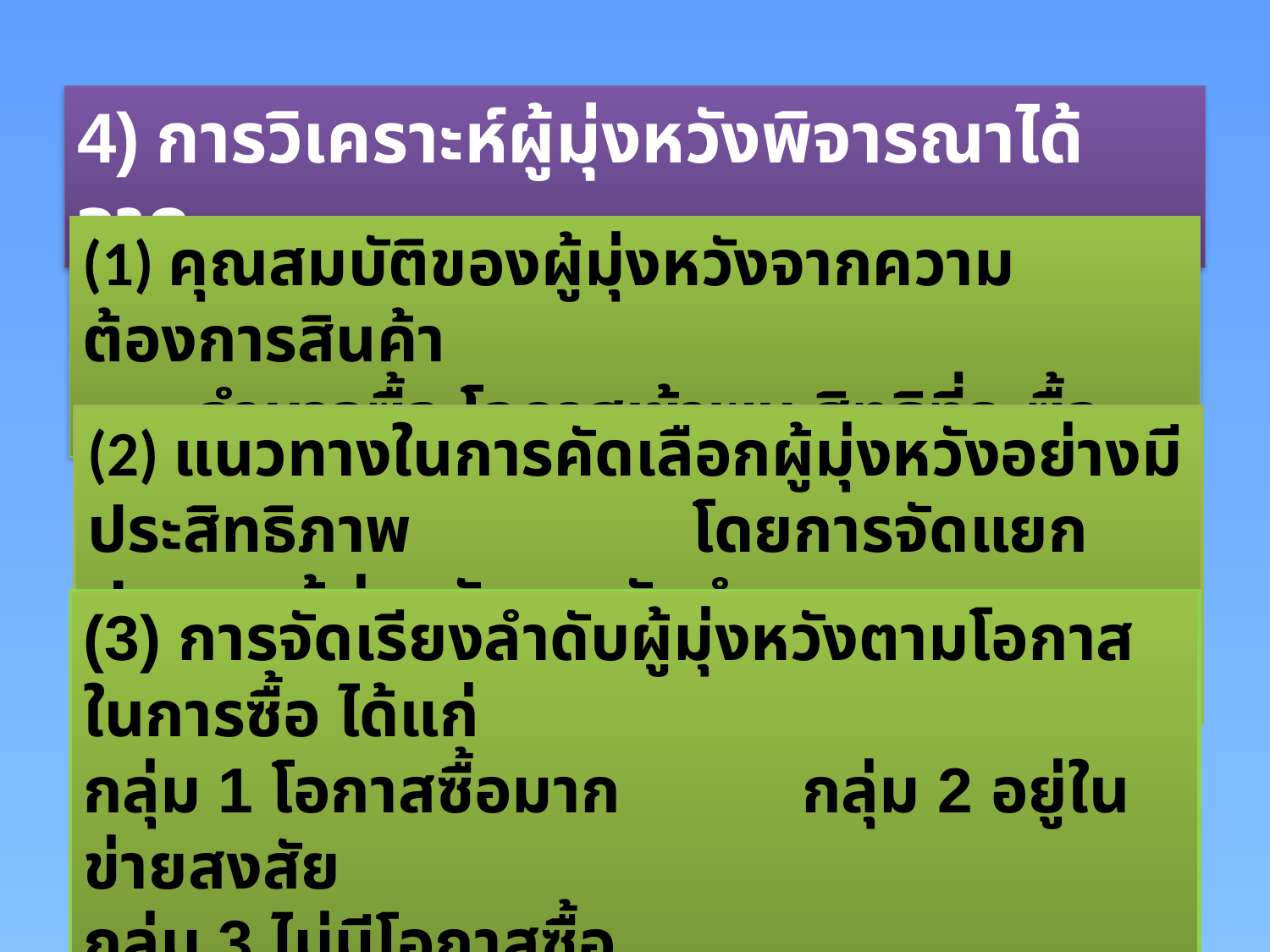

4) การวิเคราะห์ผู้มุ่งหวังพิจารณาได้จาก
(1) คุณสมบัติของผู้มุ่งหวังจากความต้องการสินค้า
       อำนาจซื้อ โอกาสเข้าพบ สิทธิที่จะซื้อ
(2) แนวทางในการคัดเลือกผู้มุ่งหวังอย่างมีประสิทธิภาพ                 โดยการจัดแยกประเภทผู้มุ่งหวังและจัดทำแผนการแสวงหา                    ผู้มุ่งหวัง
(3) การจัดเรียงลำดับผู้มุ่งหวังตามโอกาสในการซื้อ ได้แก่
กลุ่ม 1 โอกาสซื้อมาก           กลุ่ม 2 อยู่ในข่ายสงสัย
กลุ่ม 3 ไม่มีโอกาสซื้อ